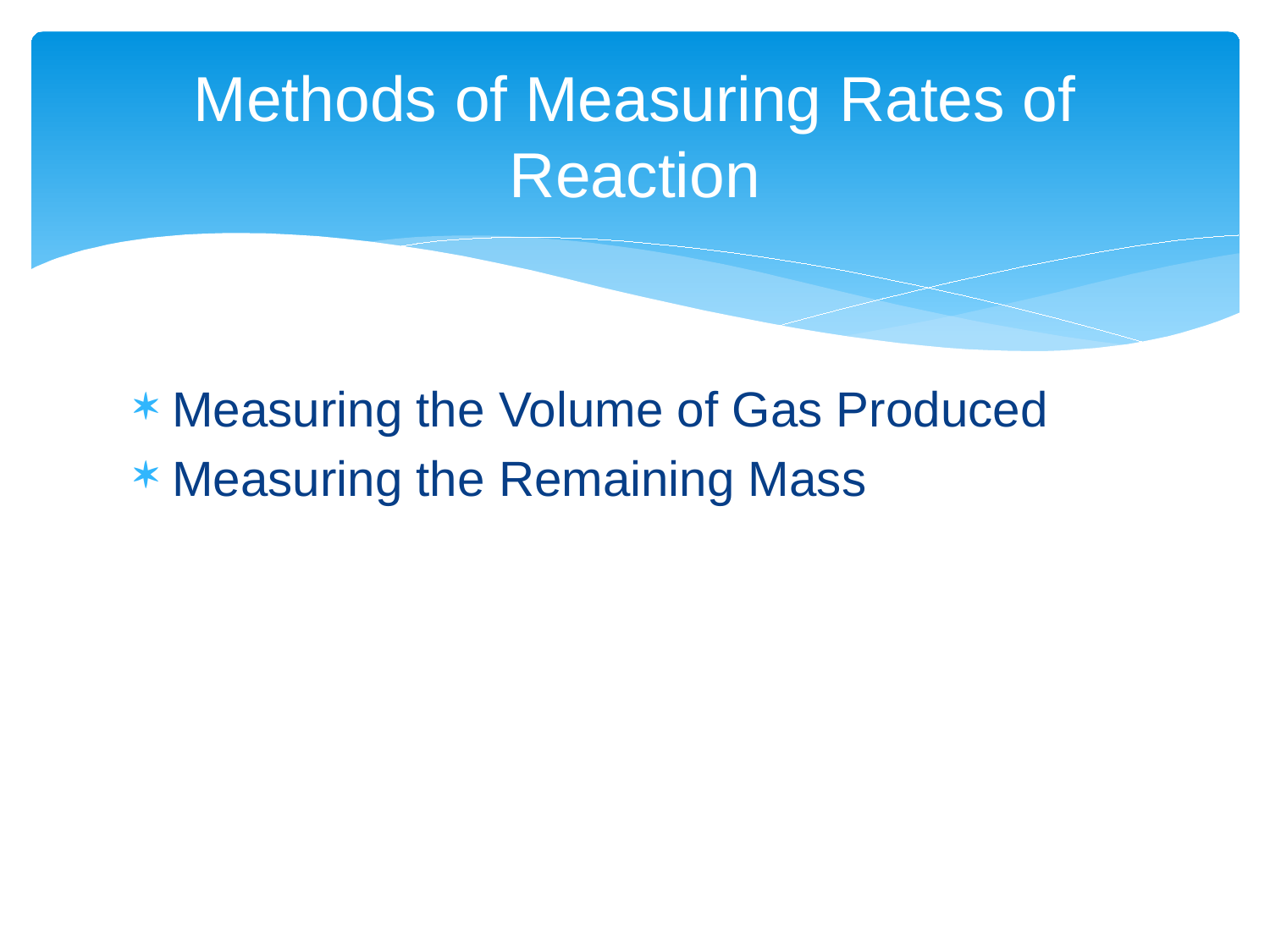

# Methods of Measuring Rates of Reaction
Measuring the Volume of Gas Produced
Measuring the Remaining Mass